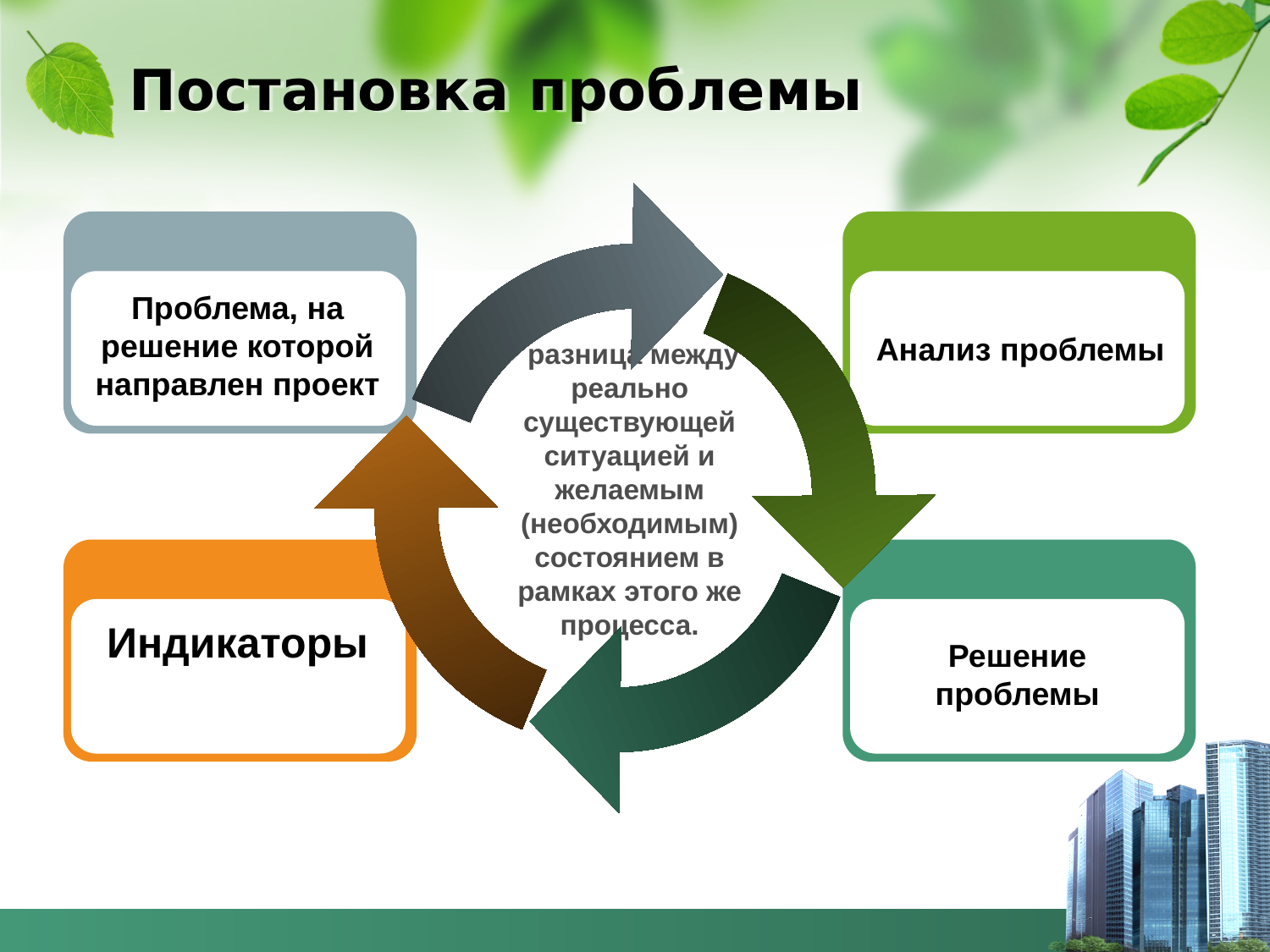

# Постановка проблемы

Анализ проблемы
Проблема, на решение которой направлен проект
Анализ проблемы
 разница между реально существующей ситуацией и желаемым (необходимым) состоянием в рамках этого же процесса.

Индикаторы
Решение проблемы